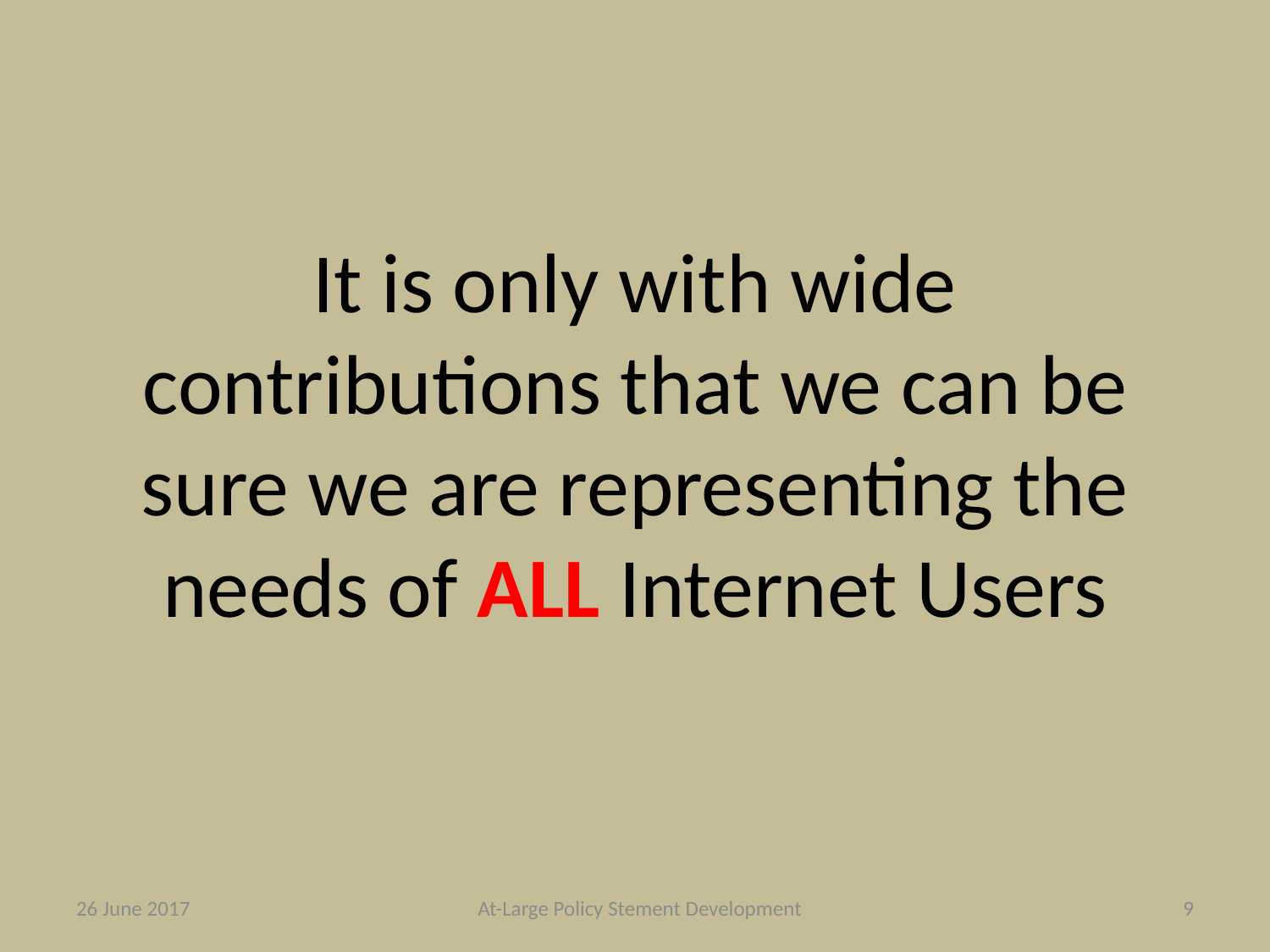

#
It is only with wide contributions that we can be sure we are representing the needs of ALL Internet Users
26 June 2017
At-Large Policy Stement Development
9